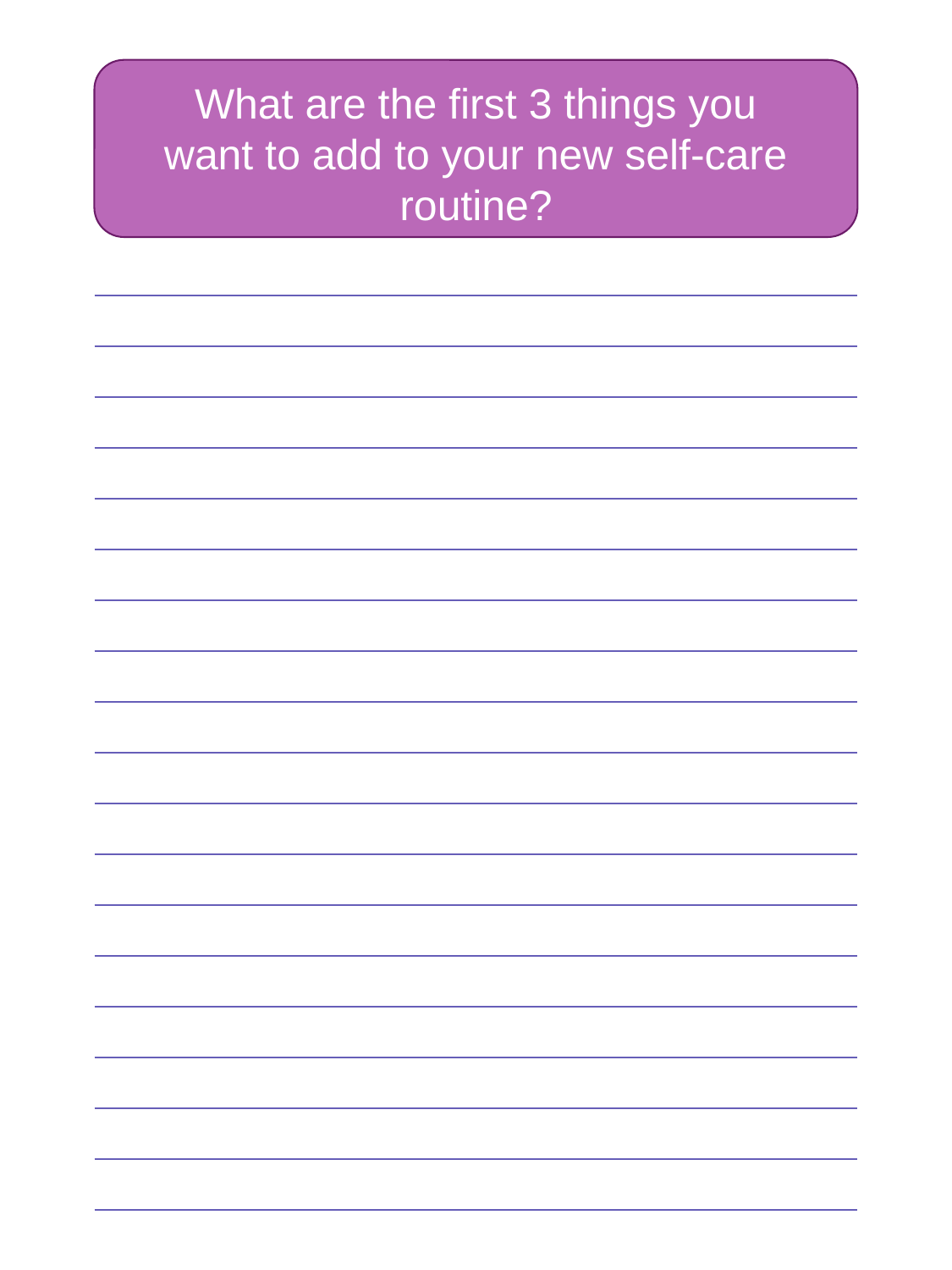

What are the first 3 things you want to add to your new self-care routine?
|  |
| --- |
|  |
|  |
|  |
|  |
|  |
|  |
|  |
|  |
|  |
|  |
|  |
|  |
|  |
|  |
|  |
|  |
|  |